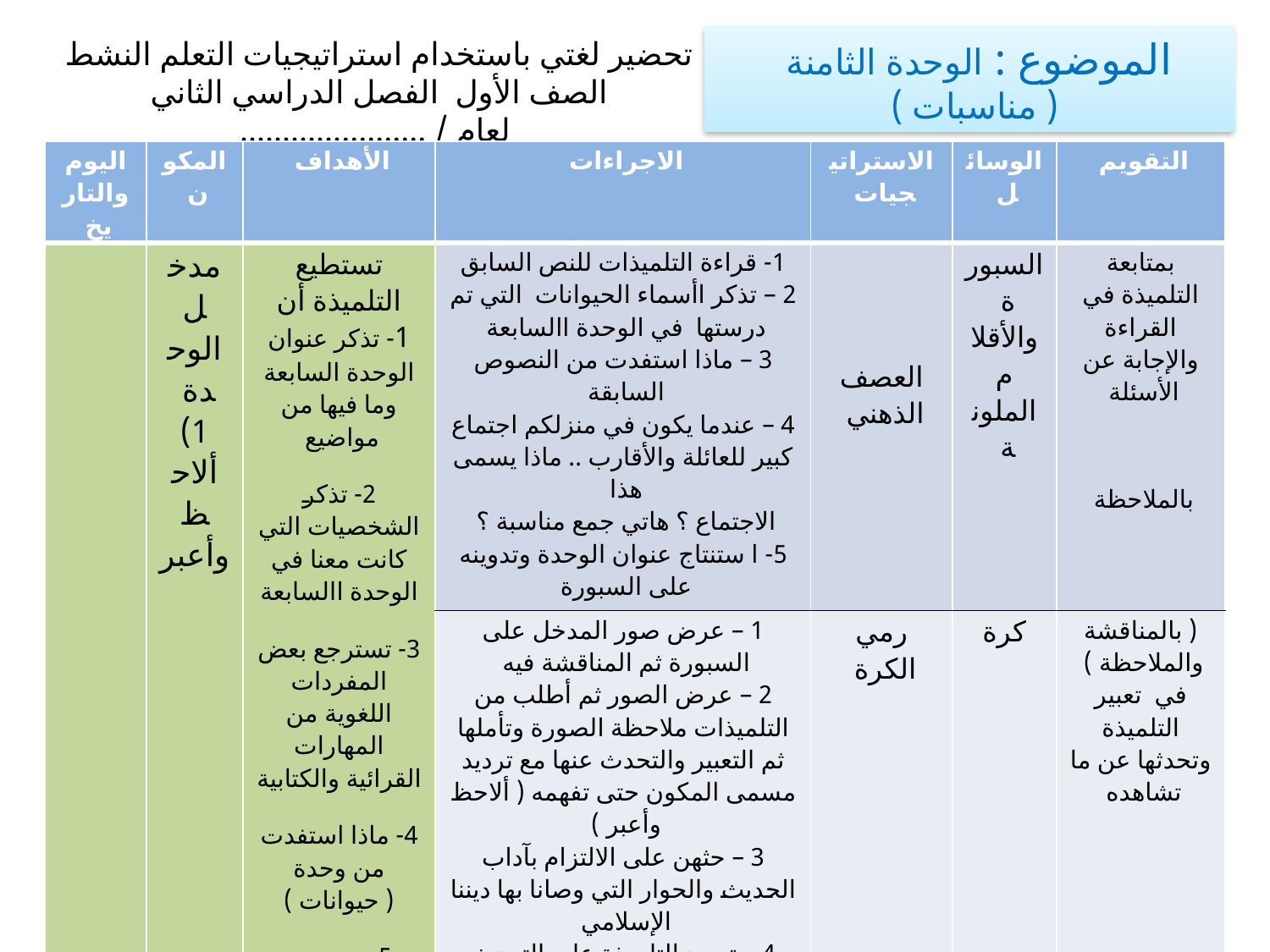

الموضوع : الوحدة الثامنة
( مناسبات )
تحضير لغتي باستخدام استراتيجيات التعلم النشط
الصف الأول  الفصل الدراسي الثاني  لعام / ......................

| اليوم والتاريخ | المكون | الأهداف | الاجراءات | الاستراتيجيات | الوسائل | التقويم |
| --- | --- | --- | --- | --- | --- | --- |
|  | مدخل الوحدة 1) ألاحظ وأعبر | تستطيع التلميذة أن 1- تذكر عنوان الوحدة السابعة وما فيها من مواضيع 2- تذكر الشخصيات التي كانت معنا في الوحدة االسابعة 3- تسترجع بعض المفردات اللغوية من المهارات القرائية والكتابية 4- ماذا استفدت من وحدة ( حيوانات ) 5 – تستنتج عنوان الوحدة ( مناسبات ) 6- تشكر الله على نعمة الإسلام وما خص المسلمين بمناسبات عن غيرهم | 1- قراءة التلميذات للنص السابق 2 – تذكر اأسماء الحيوانات التي تم درستها في الوحدة االسابعة 3 – ماذا استفدت من النصوص السابقة 4 – عندما يكون في منزلكم اجتماع كبير للعائلة والأقارب .. ماذا يسمى هذا الاجتماع ؟ هاتي جمع مناسبة ؟ 5- ا ستنتاج عنوان الوحدة وتدوينه على السبورة | العصف الذهني | السبورة والأقلام الملونة | بمتابعة التلميذة في القراءة والإجابة عن الأسئلة بالملاحظة |
|  |  |  | 1 – عرض صور المدخل على السبورة ثم المناقشة فيه 2 – عرض الصور ثم أطلب من التلميذات ملاحظة الصورة وتأملها ثم التعبير والتحدث عنها مع ترديد مسمى المكون حتى تفهمه ( ألاحظ وأعبر ) 3 – حثهن على الالتزام بآداب الحديث والحوار التي وصانا بها ديننا الإسلامي 4 – تعويد التلميذة على التحدث باللغة العربية الفصحى وتنقيح مفرداتها حتى تتقنها 5 – فتح الحوار مع التلميذات والمناقشة معهن في كيفية اختيار الغذاء المفيد والمحبب لديها | رمي الكرة | كرة | ( بالمناقشة والملاحظة ) في تعبير التلميذة وتحدثها عن ما تشاهده |